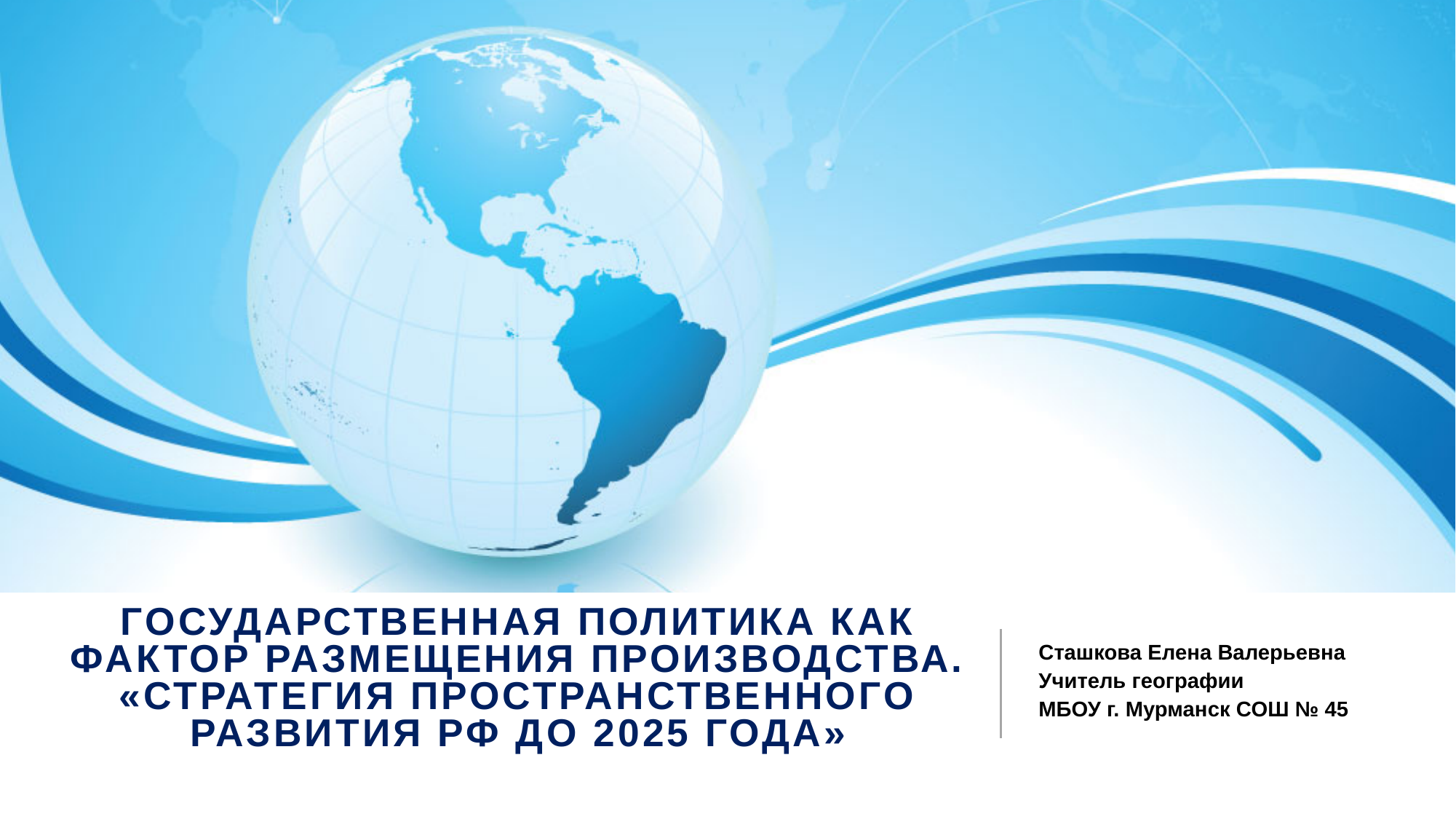

# Государственная политика как фактор размещения производства. «Стратегия пространственного развития РФ до 2025 года»
Сташкова Елена Валерьевна
Учитель географии
МБОУ г. Мурманск СОШ № 45